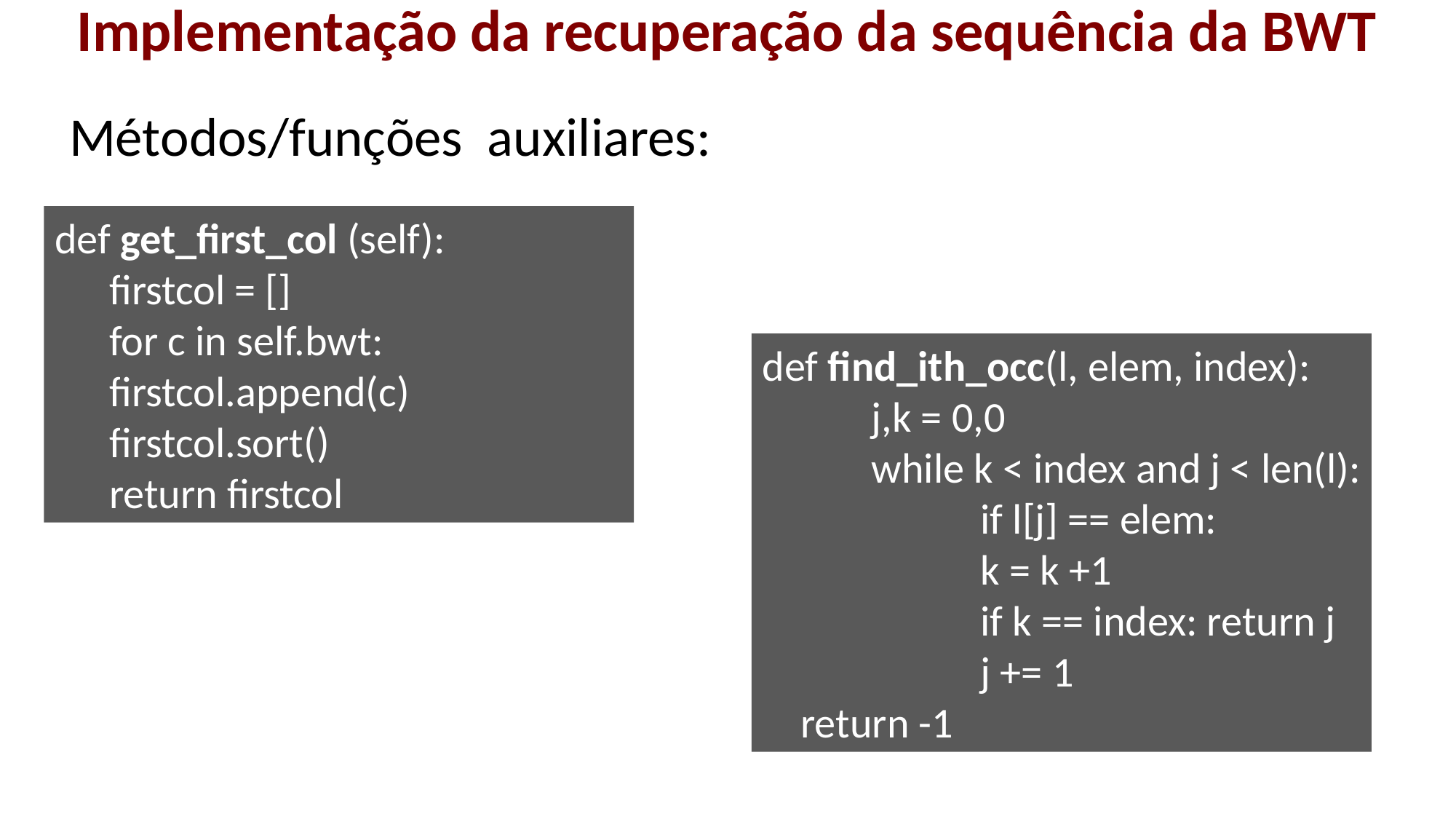

# Implementação da recuperação da sequência da BWT
Métodos/funções  auxiliares:
def get_first_col (self):
﻿firstcol = []
for c in self.bwt: 	firstcol.append(c)
firstcol.sort()
return firstcol
def find_ith_occ(l, elem, index):
	j,k = 0,0
	while k < index and j < len(l):
		if l[j] == elem:
	k = k +1
            	if k == index: return j
		j += 1
    return -1